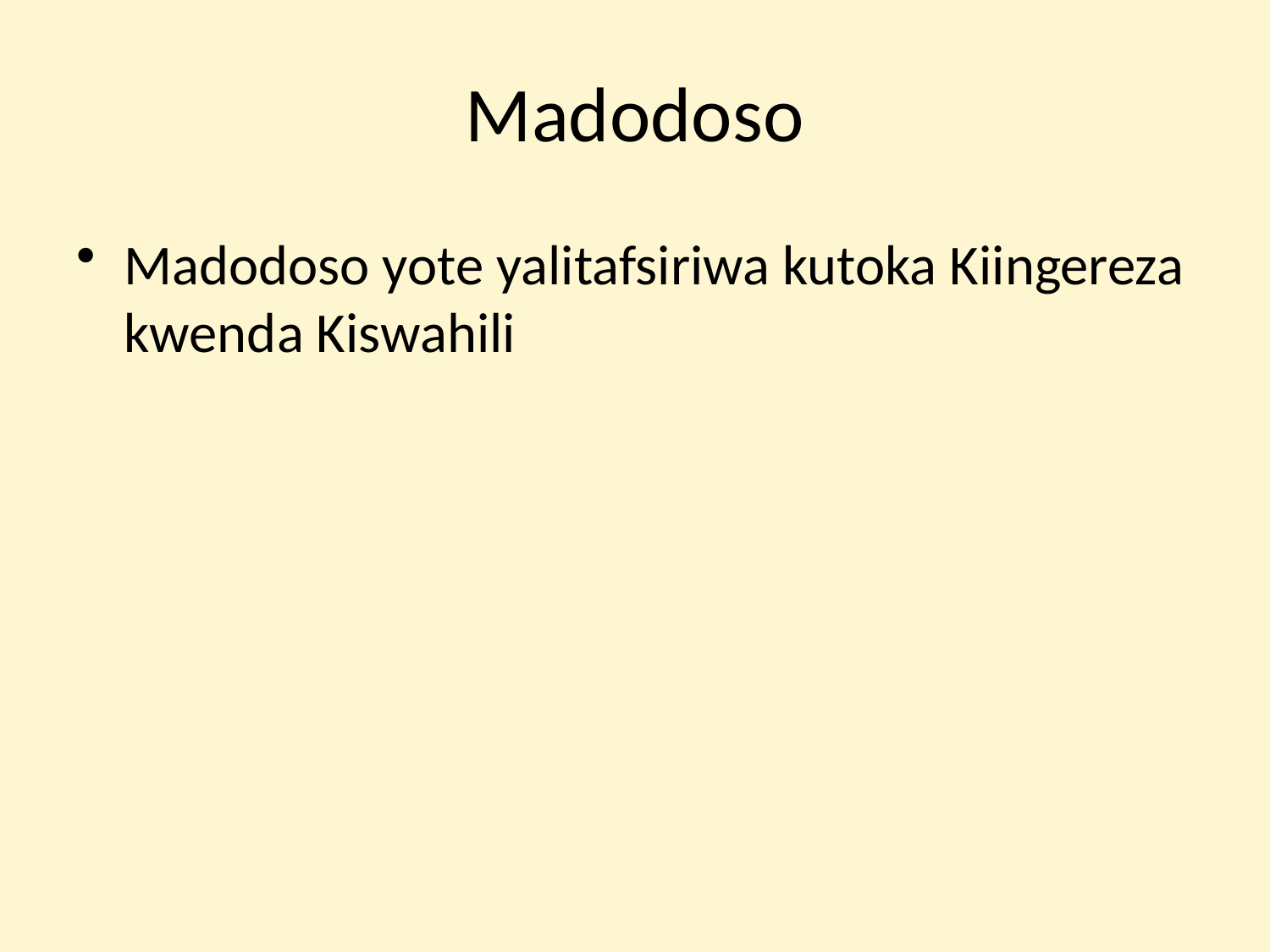

# Madodoso
Madodoso yote yalitafsiriwa kutoka Kiingereza kwenda Kiswahili